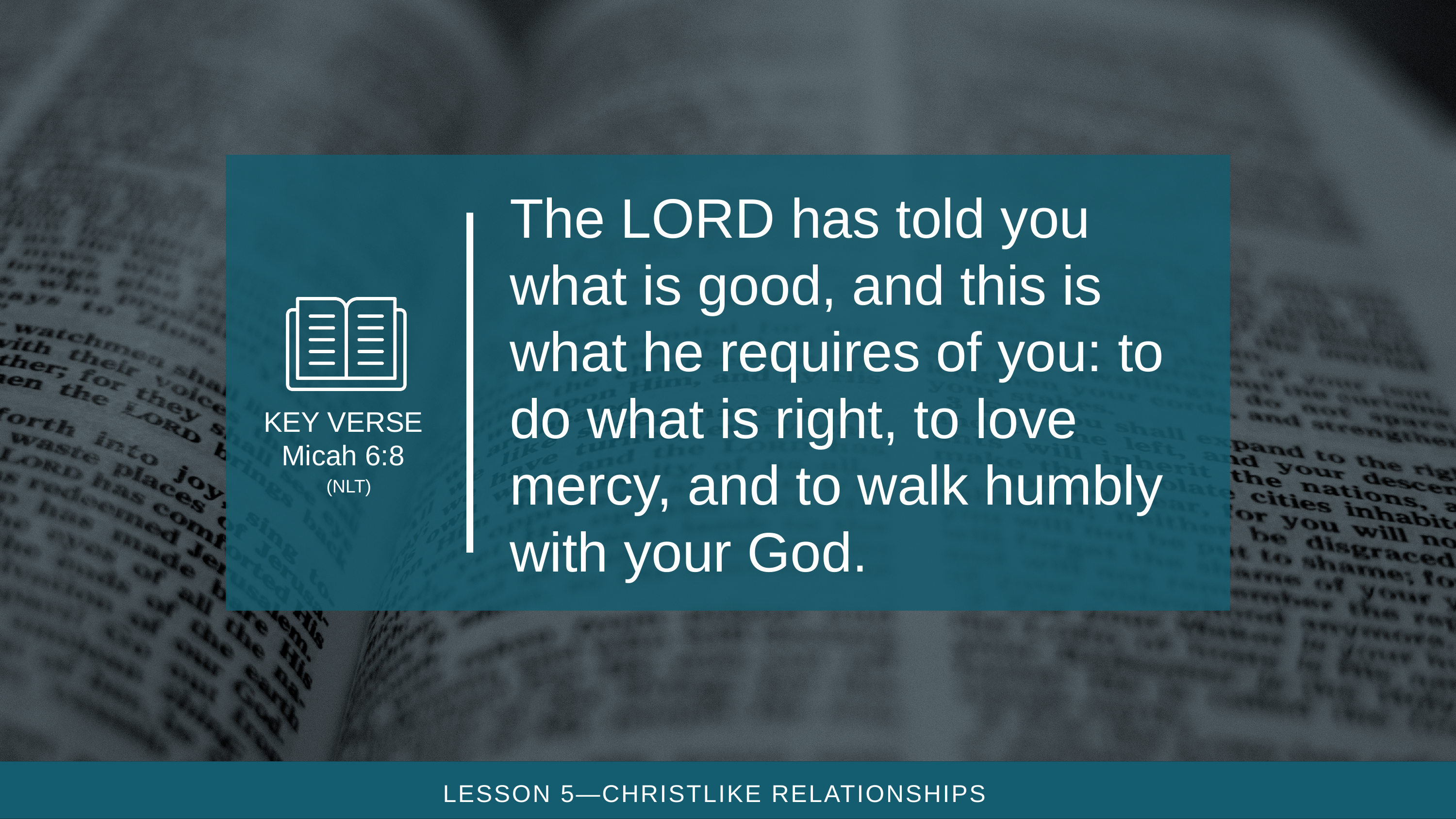

The Lord has told you what is good, and this is what he requires of you: to do what is right, to love mercy, and to walk humbly with your God.
(NLT)